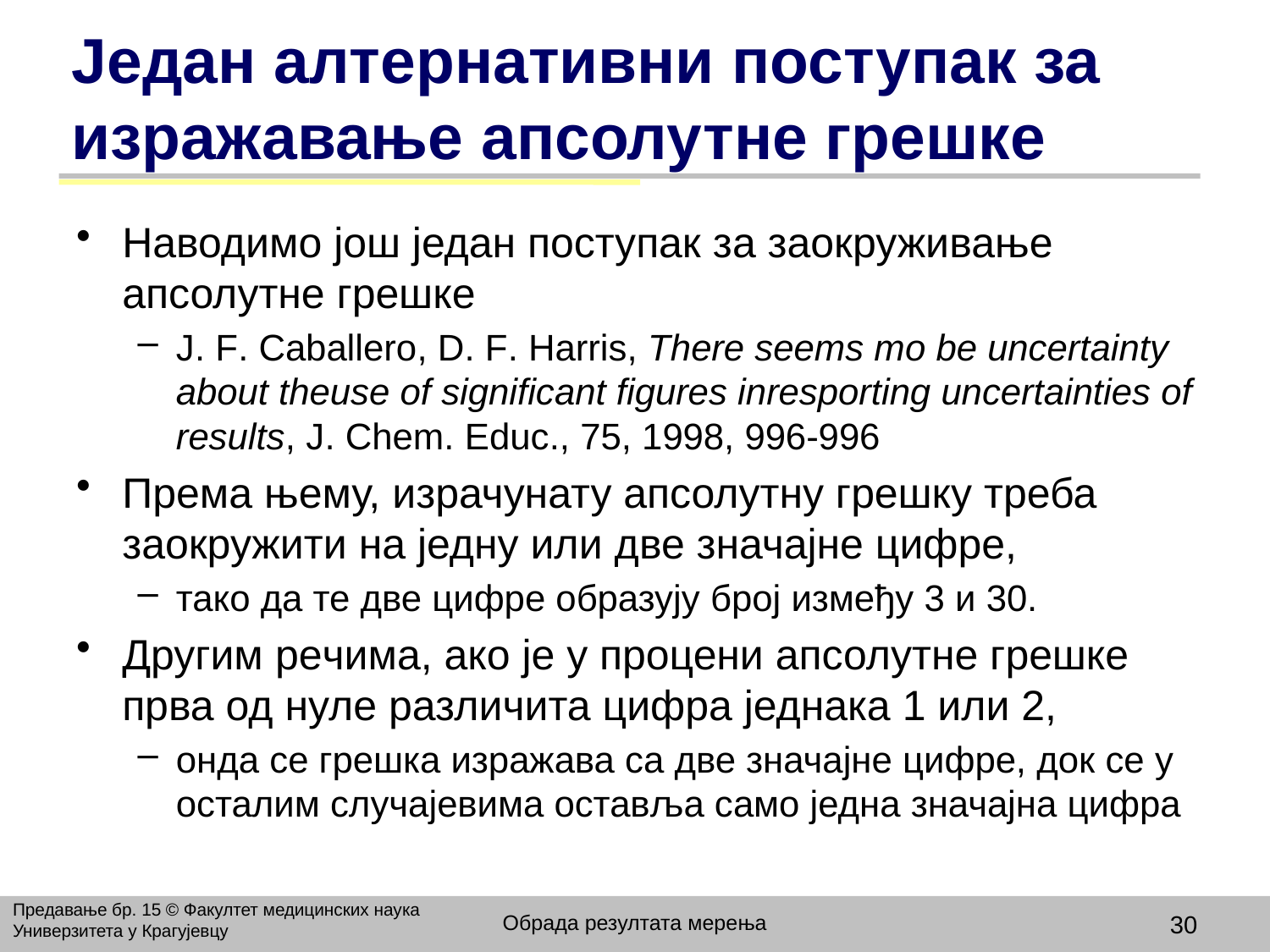

# Један алтернативни поступак за изражавање апсолутне грешке
Наводимо још један поступак за заокруживање апсолутне грешке
J. F. Caballero, D. F. Harris, There seems тo be uncertainty about theuse of significant figures inresporting uncertainties of results, J. Chem. Educ., 75, 1998, 996-996
Према њему, израчунату апсолутну грешку треба заокружити на једну или две значајне цифре,
тако да те две цифре образују број између 3 и 30.
Другим речима, ако је у процени апсолутне грешке прва од нуле различита цифра једнака 1 или 2,
онда се грешка изражава са две значајне цифре, док се у осталим случајевима оставља само једна значајна цифра
Предавање бр. 15 © Факултет медицинских наука Универзитета у Крагујевцу
Обрада резултата мерења
30